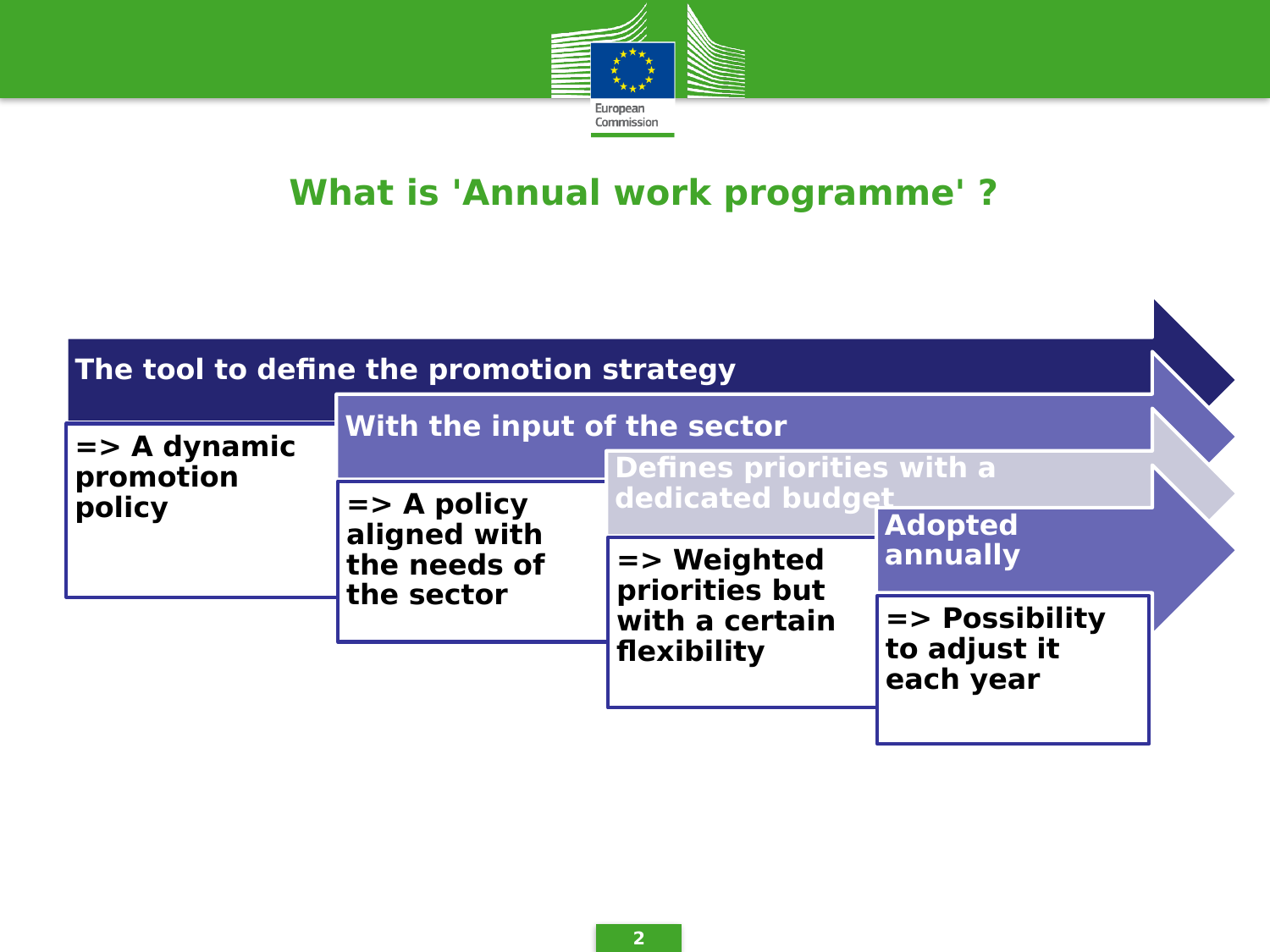

# What is 'Annual work programme' ?
The tool to define the promotion strategy
=> A dynamic promotion policy
With the input of the sector
=> A policy aligned with the needs of the sector
Defines priorities with a dedicated budget
=> Weighted priorities but with a certain flexibility
Adopted annually
=> Possibility to adjust it each year
2